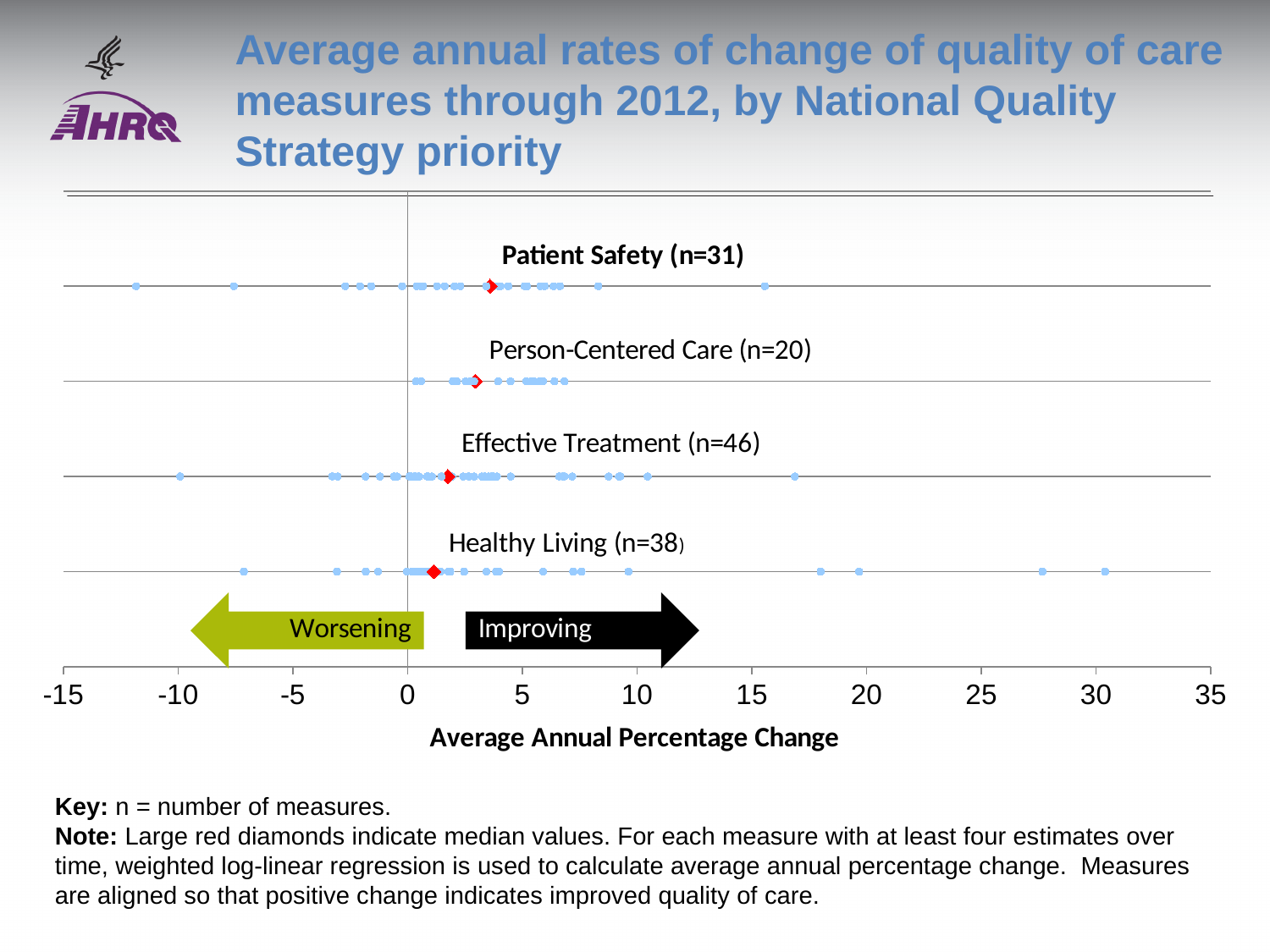

# Average annual rates of change of quality of care measures through 2012, by National Quality Strategy priority

### Chart

| Category | Y-Values |
|---|---|
Key: n = number of measures.
Note: Large red diamonds indicate median values. For each measure with at least four estimates over time, weighted log-linear regression is used to calculate average annual percentage change.  Measures are aligned so that positive change indicates improved quality of care.